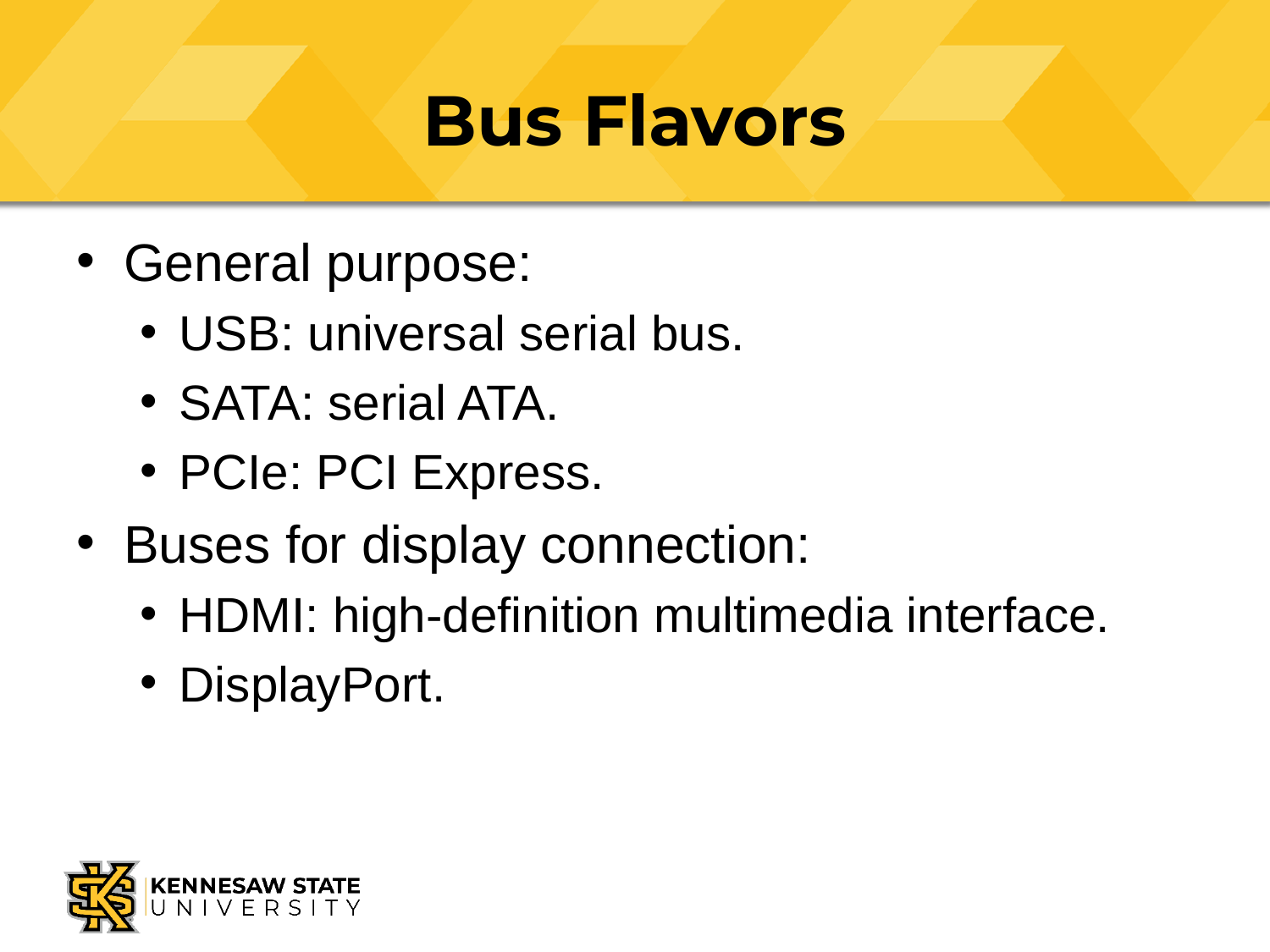

# Bus Flavors
General purpose:
USB: universal serial bus.
SATA: serial ATA.
PCIe: PCI Express.
Buses for display connection:
HDMI: high-definition multimedia interface.
DisplayPort.